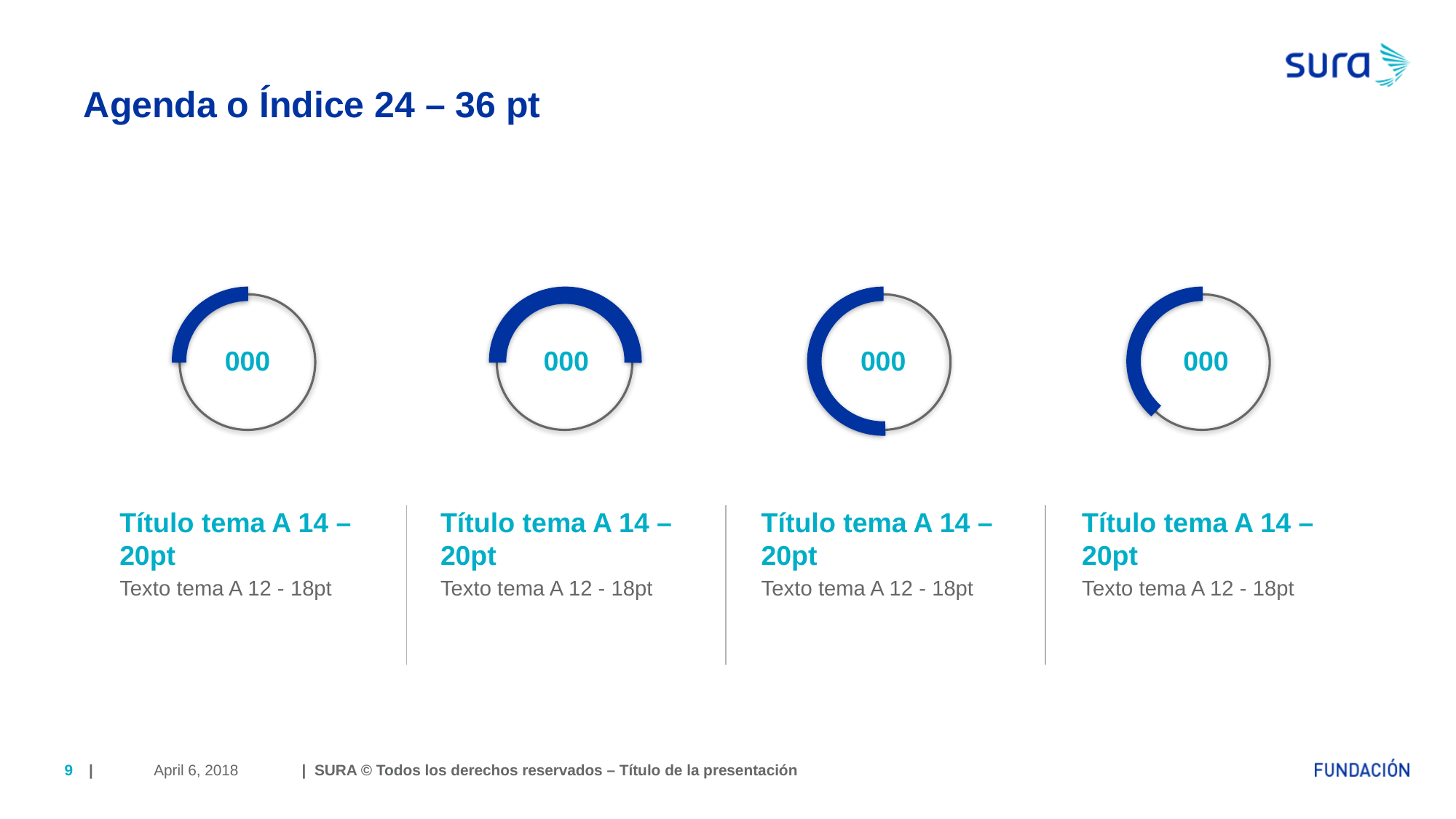

# Agenda o Índice 24 – 36 pt
000
000
000
000
Título tema A 14 – 20pt
Texto tema A 12 - 18pt

Título tema A 14 – 20pt
Texto tema A 12 - 18pt

Título tema A 14 – 20pt
Texto tema A 12 - 18pt

Título tema A 14 – 20pt
Texto tema A 12 - 18pt

April 6, 2018
9
|                                                  |  SURA © Todos los derechos reservados – Título de la presentación